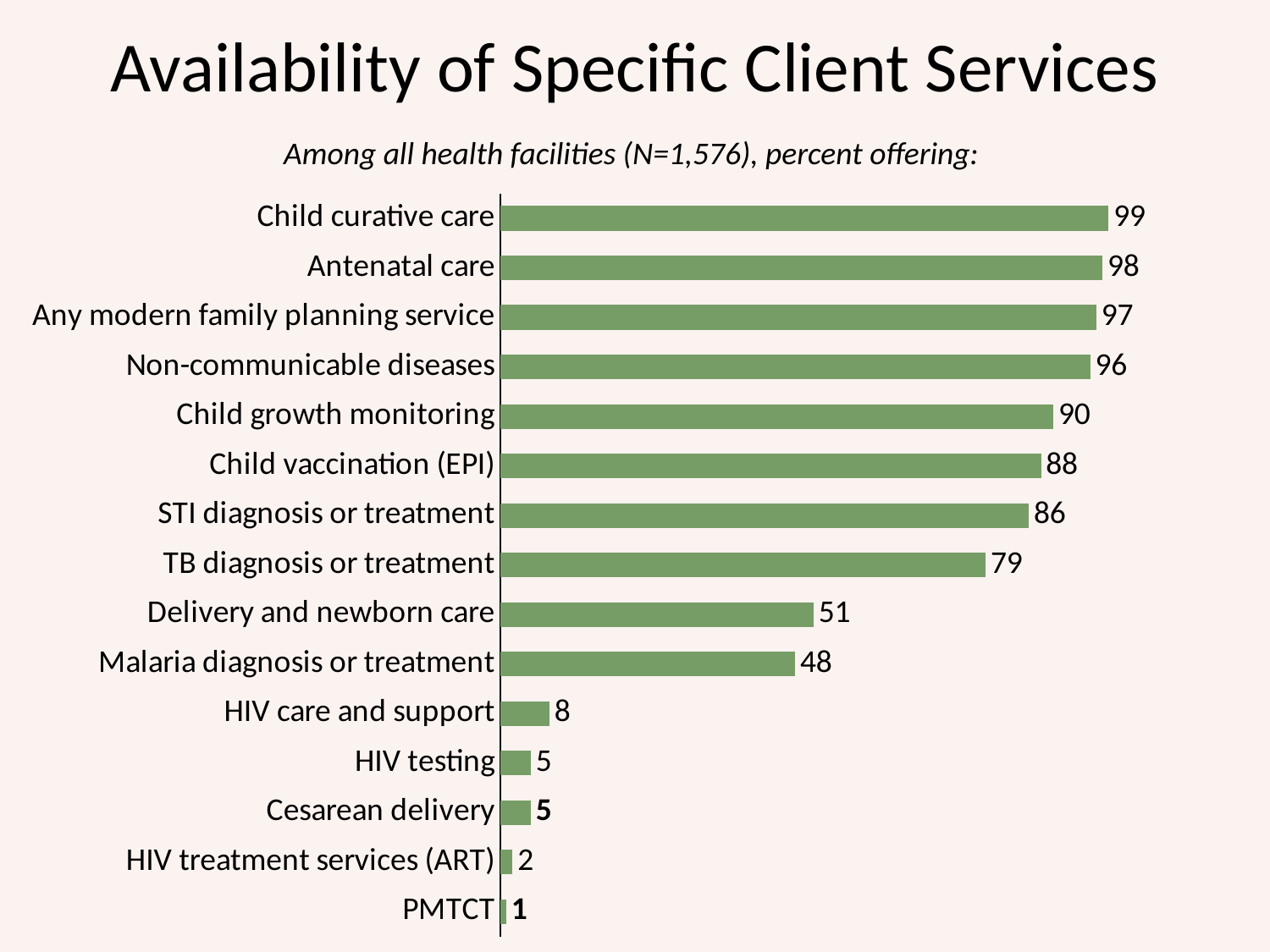

# Availability of Specific Client Services
Among all health facilities (N=1,576), percent offering:

### Chart

| Category | Series 1 |
|---|---|
| PMTCT | 1.0 |
| HIV treatment services (ART) | 2.0 |
| Cesarean delivery | 5.0 |
| HIV testing | 5.0 |
| HIV care and support | 8.0 |
| Malaria diagnosis or treatment | 48.0 |
| Delivery and newborn care | 51.0 |
| TB diagnosis or treatment | 79.0 |
| STI diagnosis or treatment | 86.0 |
| Child vaccination (EPI) | 88.0 |
| Child growth monitoring | 90.0 |
| Non-communicable diseases | 96.0 |
| Any modern family planning service | 97.0 |
| Antenatal care | 98.0 |
| Child curative care | 99.0 |